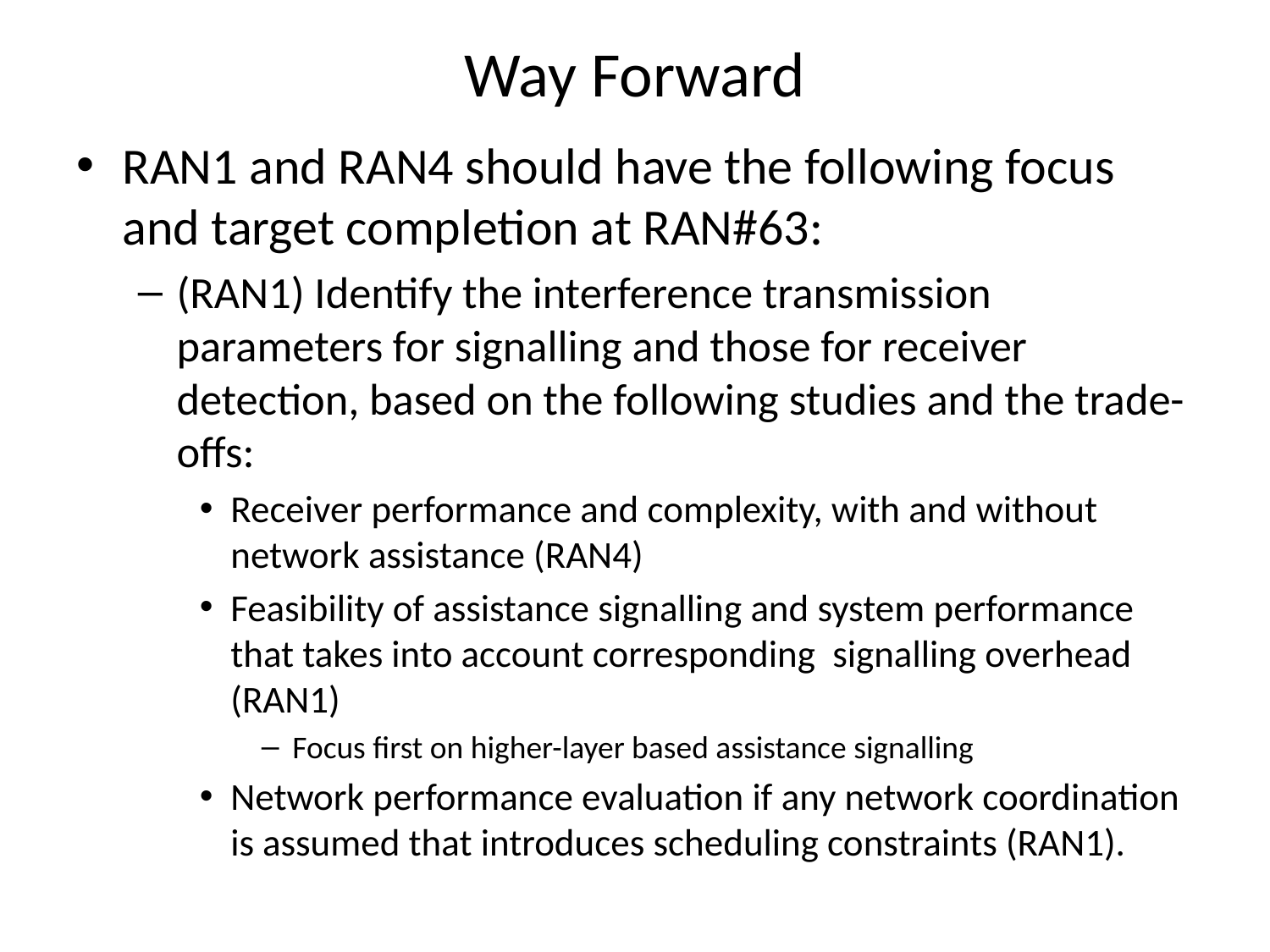

# Way Forward
RAN1 and RAN4 should have the following focus and target completion at RAN#63:
(RAN1) Identify the interference transmission parameters for signalling and those for receiver detection, based on the following studies and the trade-offs:
Receiver performance and complexity, with and without network assistance (RAN4)
Feasibility of assistance signalling and system performance that takes into account corresponding  signalling overhead (RAN1)
Focus first on higher-layer based assistance signalling
Network performance evaluation if any network coordination is assumed that introduces scheduling constraints (RAN1).